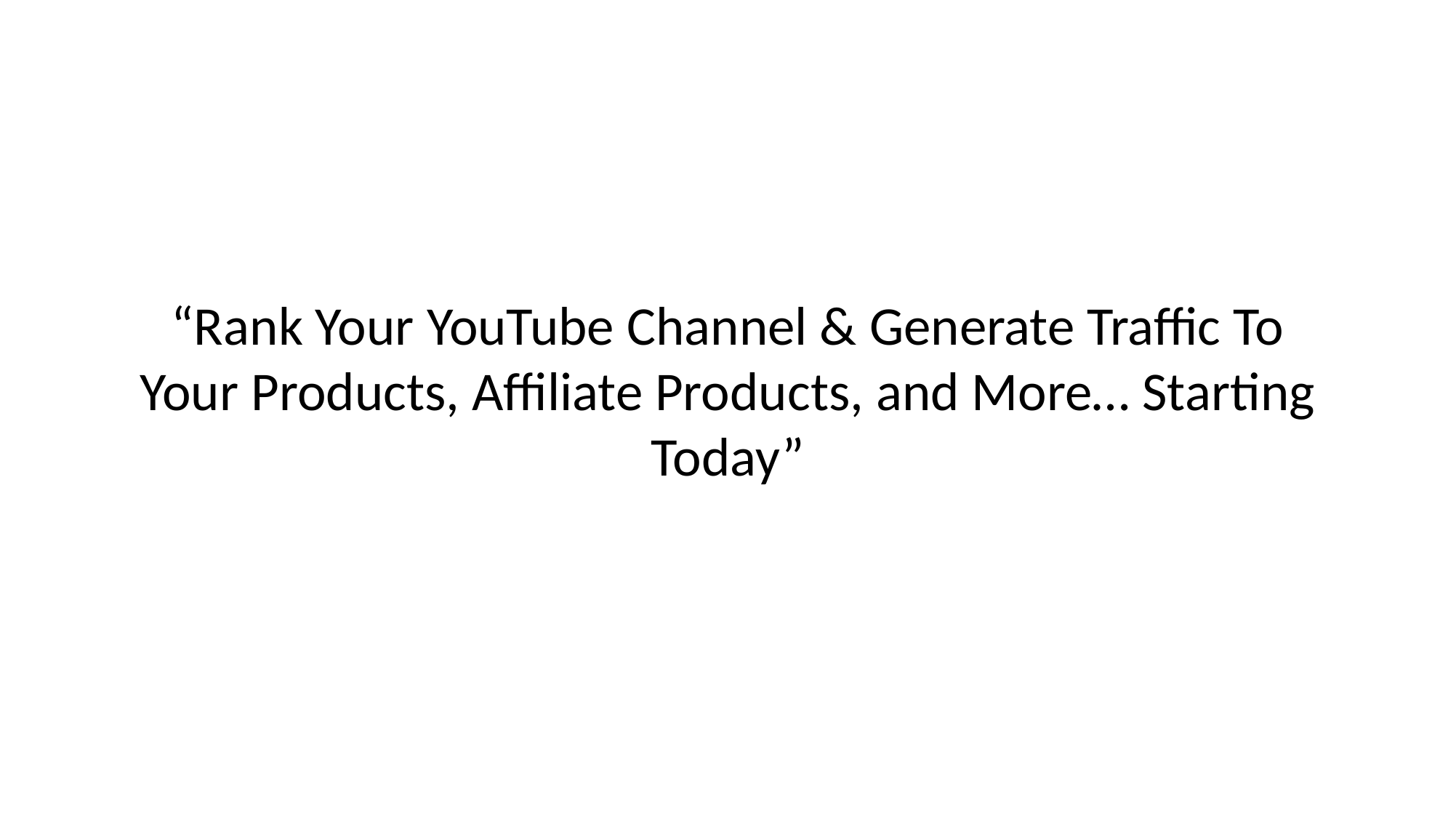

# “Rank Your YouTube Channel & Generate Traffic To Your Products, Affiliate Products, and More… Starting Today”